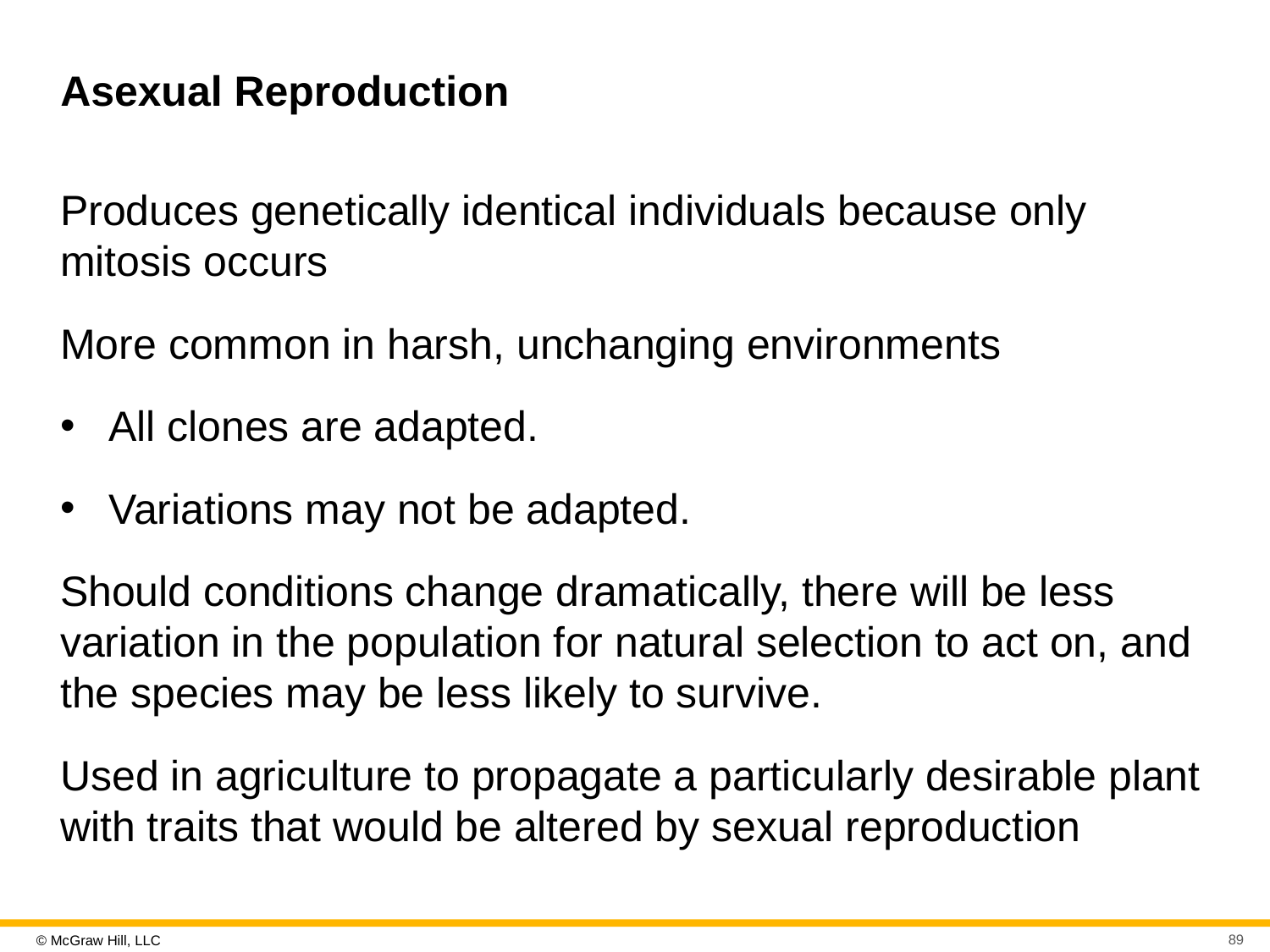

# Asexual Reproduction
Produces genetically identical individuals because only mitosis occurs
More common in harsh, unchanging environments
All clones are adapted.
Variations may not be adapted.
Should conditions change dramatically, there will be less variation in the population for natural selection to act on, and the species may be less likely to survive.
Used in agriculture to propagate a particularly desirable plant with traits that would be altered by sexual reproduction
89